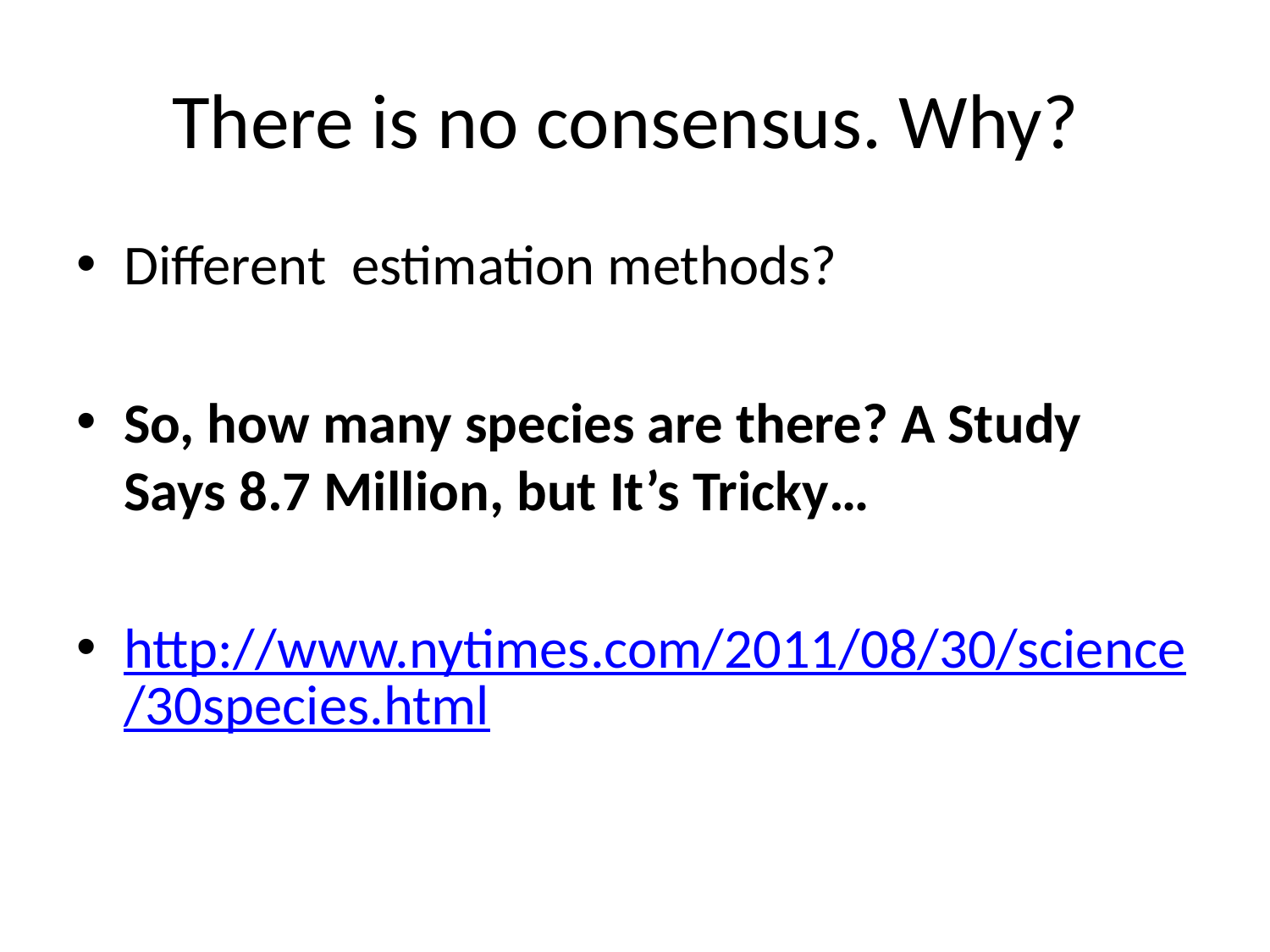

# There is no consensus. Why?
Different  estimation methods?

So, how many species are there? A Study Says 8.7 Million, but It’s Tricky…

http://www.nytimes.com/2011/08/30/science/30species.html